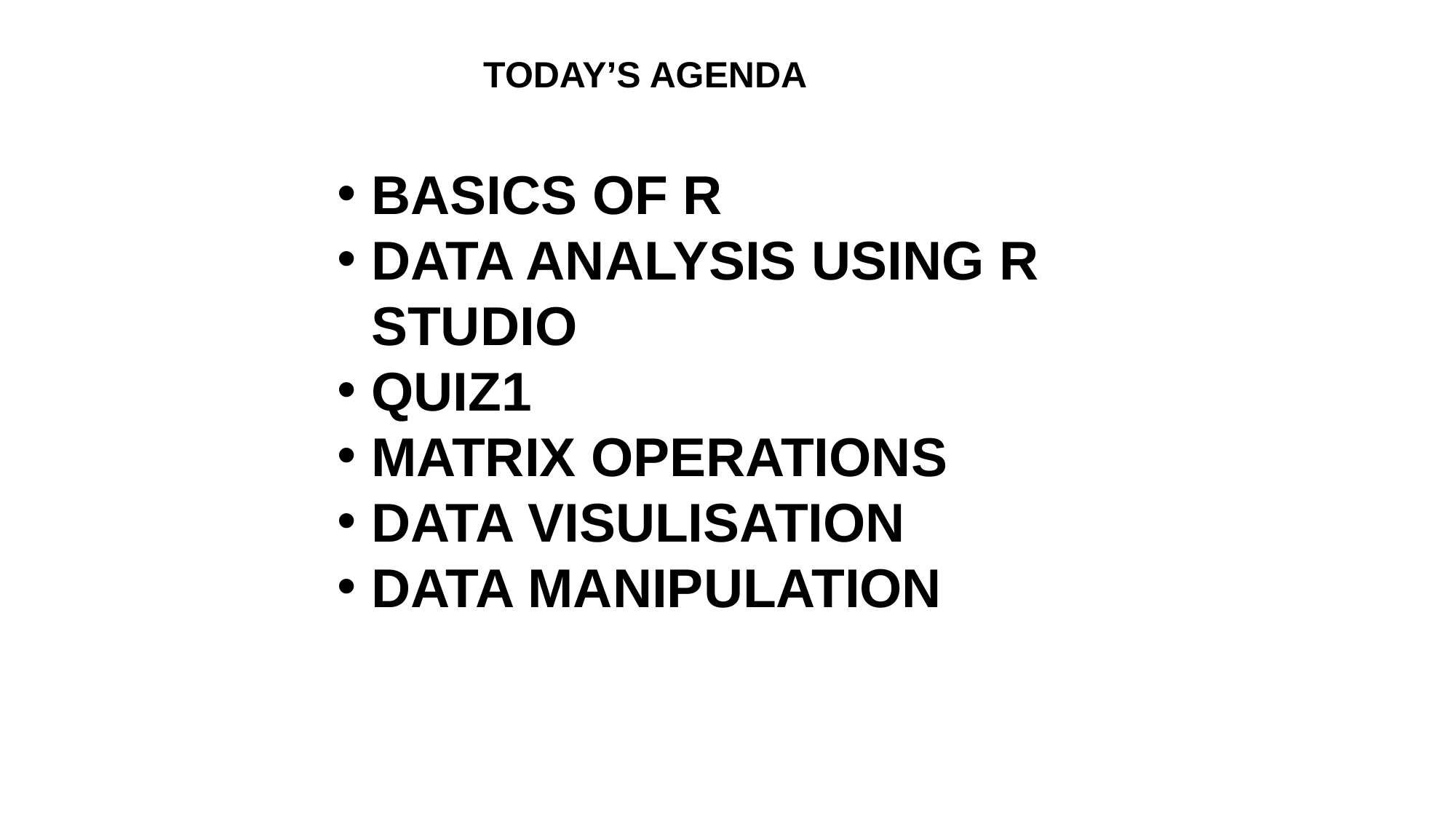

TODAY’S AGENDA
BASICS OF R
DATA ANALYSIS USING R STUDIO
QUIZ1
MATRIX OPERATIONS
DATA VISULISATION
DATA MANIPULATION